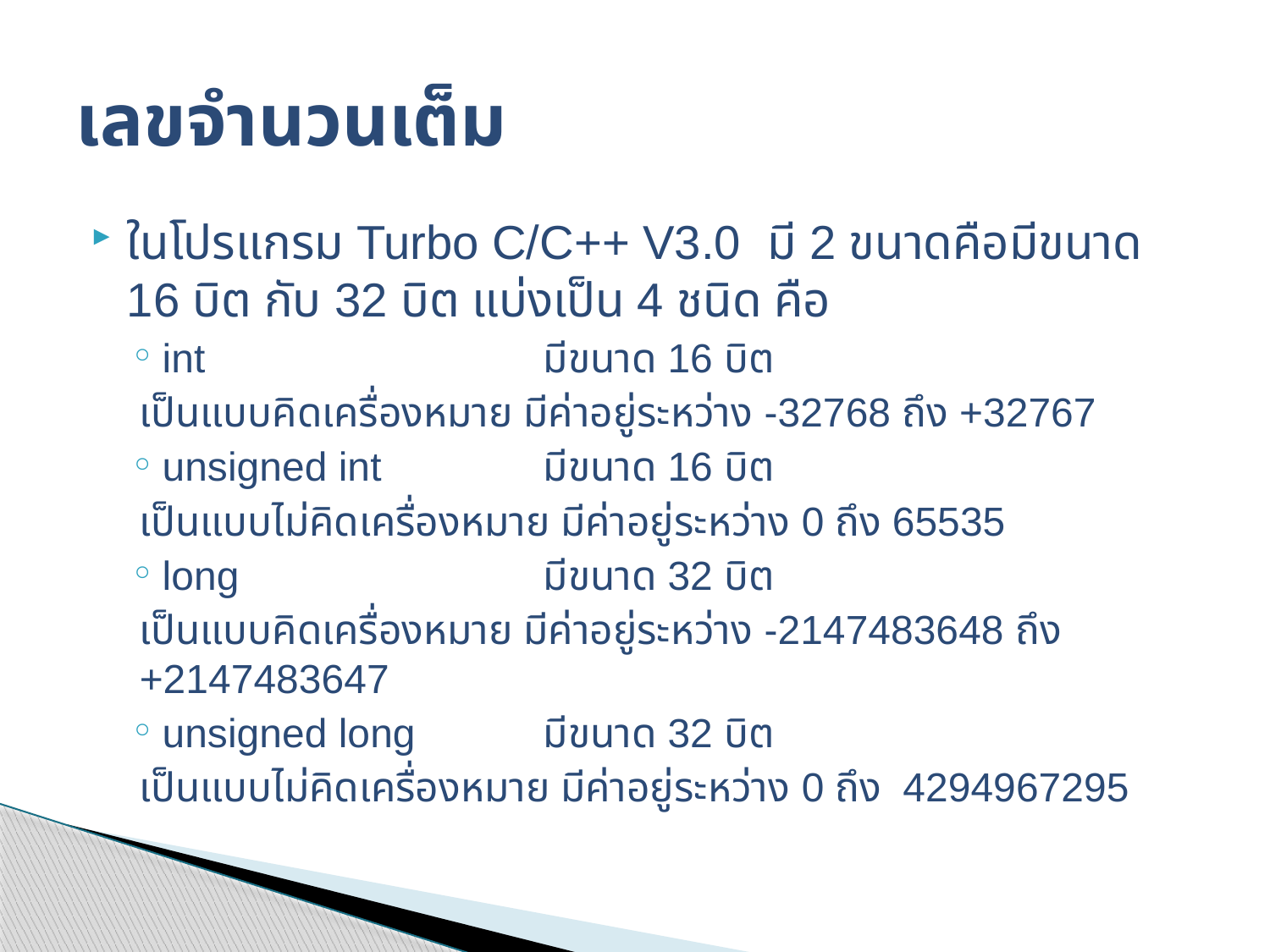

# เลขจำนวนเต็ม
ในโปรแกรม Turbo C/C++ V3.0  มี 2 ขนาดคือมีขนาด 16 บิต กับ 32 บิต แบ่งเป็น 4 ชนิด คือ
int  			มีขนาด 16 บิต
เป็นแบบคิดเครื่องหมาย มีค่าอยู่ระหว่าง -32768 ถึง +32767
unsigned int  		มีขนาด 16 บิต
เป็นแบบไม่คิดเครื่องหมาย มีค่าอยู่ระหว่าง 0 ถึง 65535
long 		 	มีขนาด 32 บิต
เป็นแบบคิดเครื่องหมาย มีค่าอยู่ระหว่าง -2147483648 ถึง +2147483647
unsigned long  	มีขนาด 32 บิต
เป็นแบบไม่คิดเครื่องหมาย มีค่าอยู่ระหว่าง 0 ถึง  4294967295